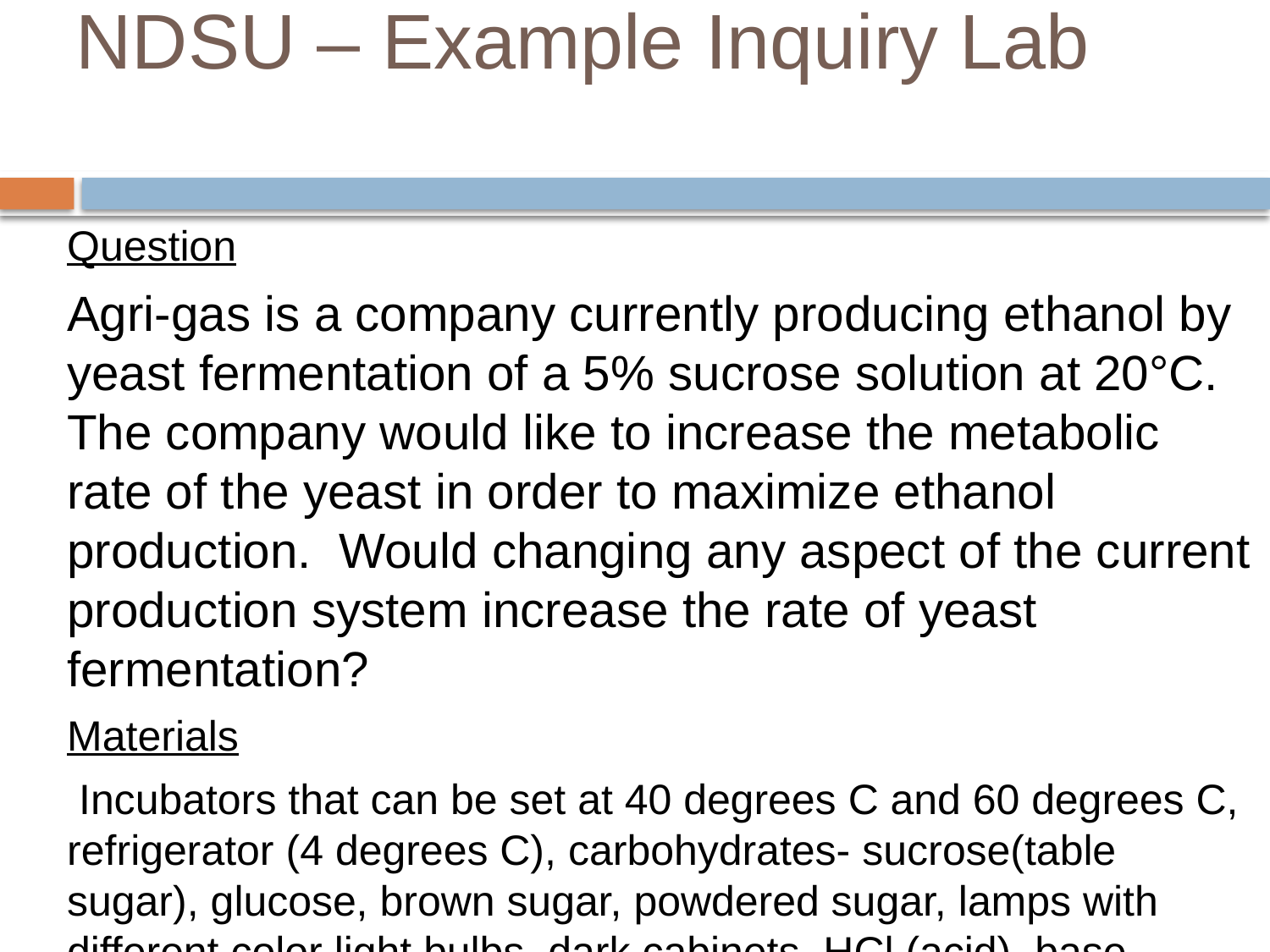

# NDSU – Example Inquiry Lab
Question
Agri-gas is a company currently producing ethanol by yeast fermentation of a 5% sucrose solution at 20°C.  The company would like to increase the metabolic rate of the yeast in order to maximize ethanol production.  Would changing any aspect of the current production system increase the rate of yeast fermentation?
Materials
 Incubators that can be set at 40 degrees C and 60 degrees C, refrigerator (4 degrees C), carbohydrates- sucrose(table sugar), glucose, brown sugar, powdered sugar, lamps with different color light bulbs, dark cabinets, HCl (acid), base (NaOH)